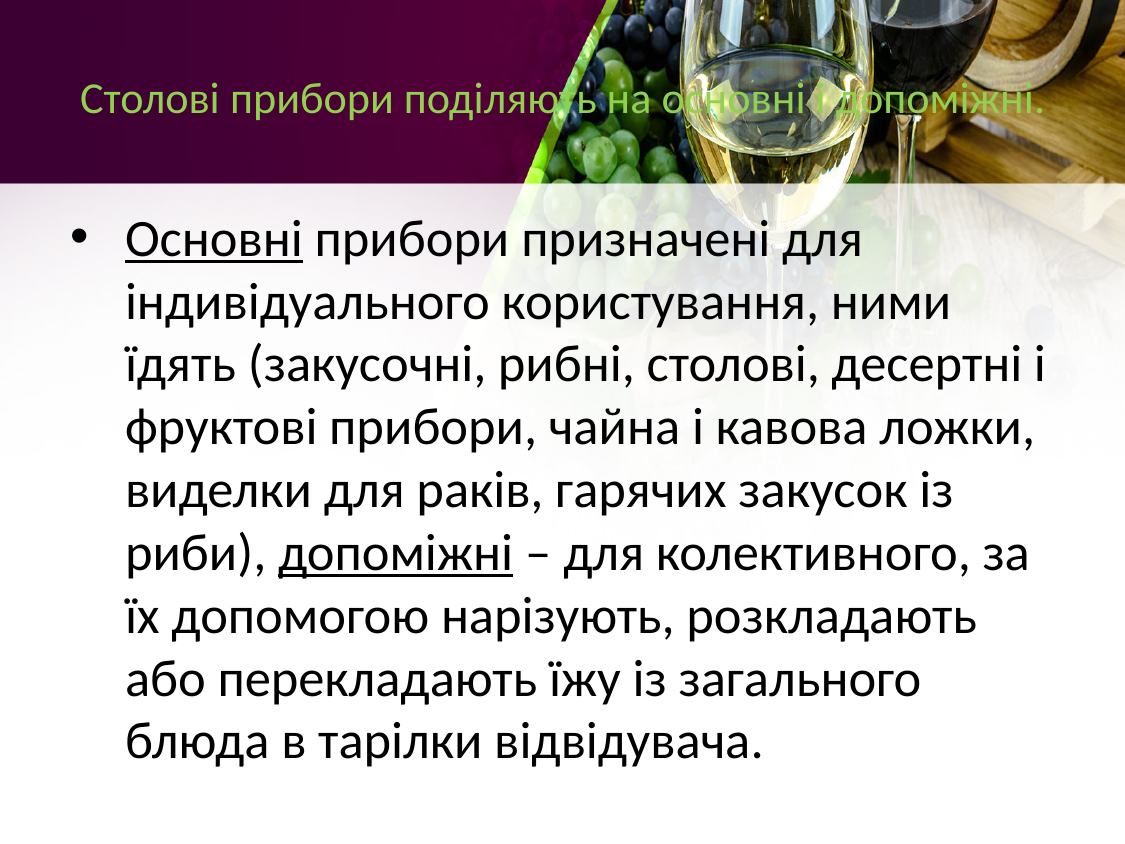

# Столові прибори поділяють на основні і допоміжні.
Основні прибори призначені для індивідуального користування, ними їдять (закусочні, рибні, столові, десертні і фруктові прибори, чайна і кавова ложки, виделки для раків, гарячих закусок із риби), допоміжні – для колективного, за їх допомогою нарізують, розкладають або перекладають їжу із загального блюда в тарілки відвідувача.